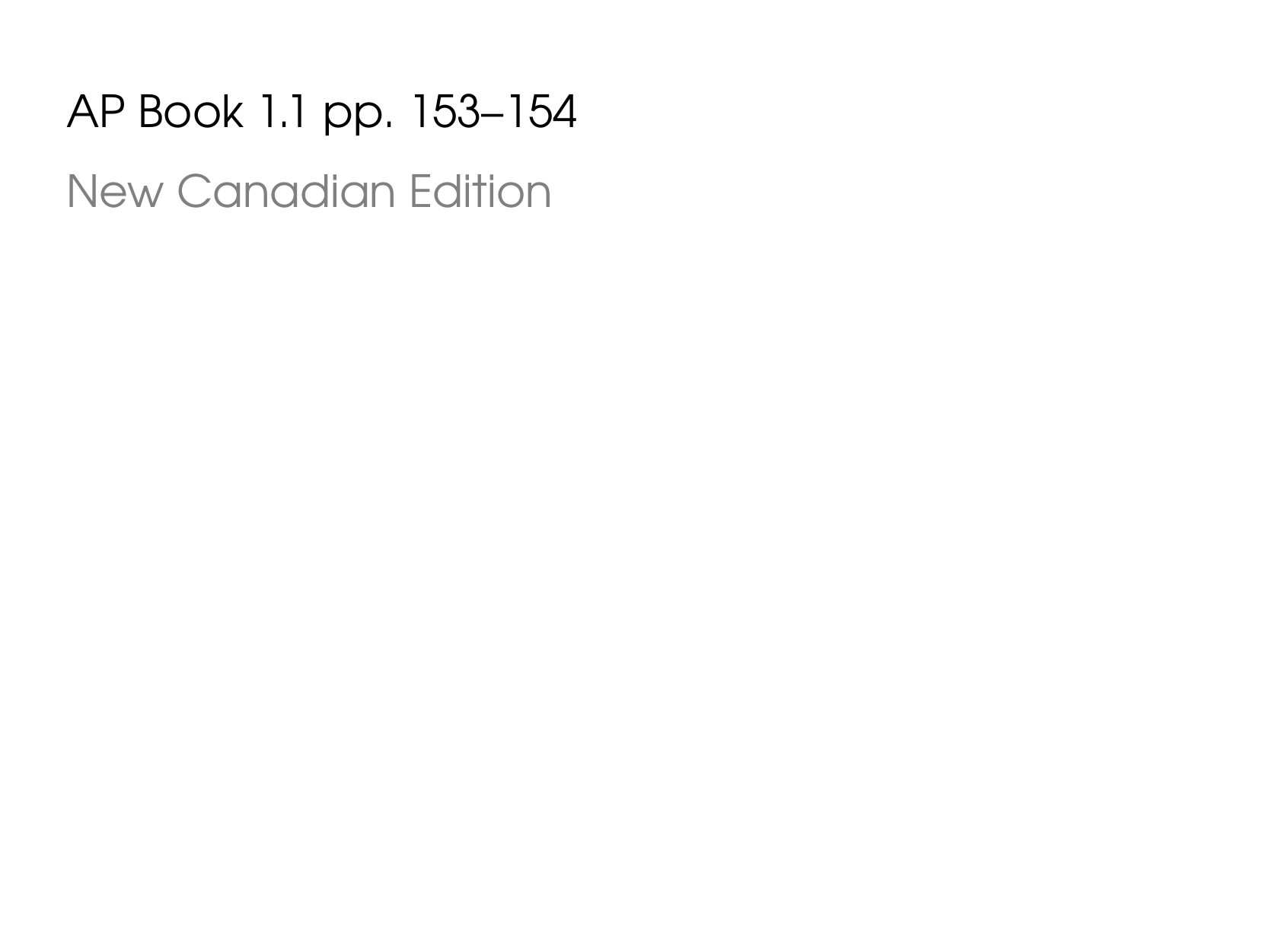

AP Book 1.1 pp. 153–154
New Canadian Edition